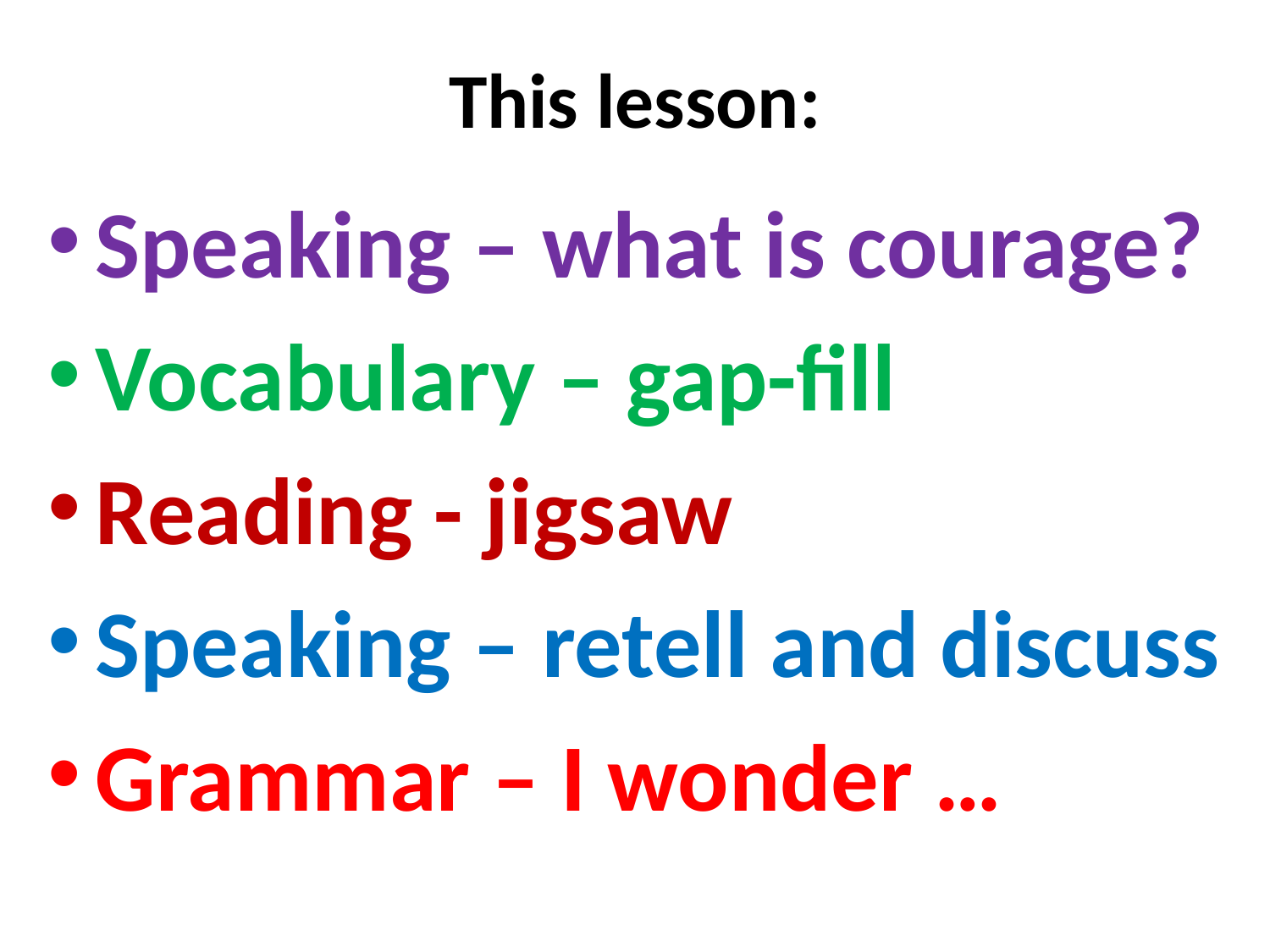

# This lesson:
Speaking – what is courage?
Vocabulary – gap-fill
Reading - jigsaw
Speaking – retell and discuss
Grammar – I wonder …